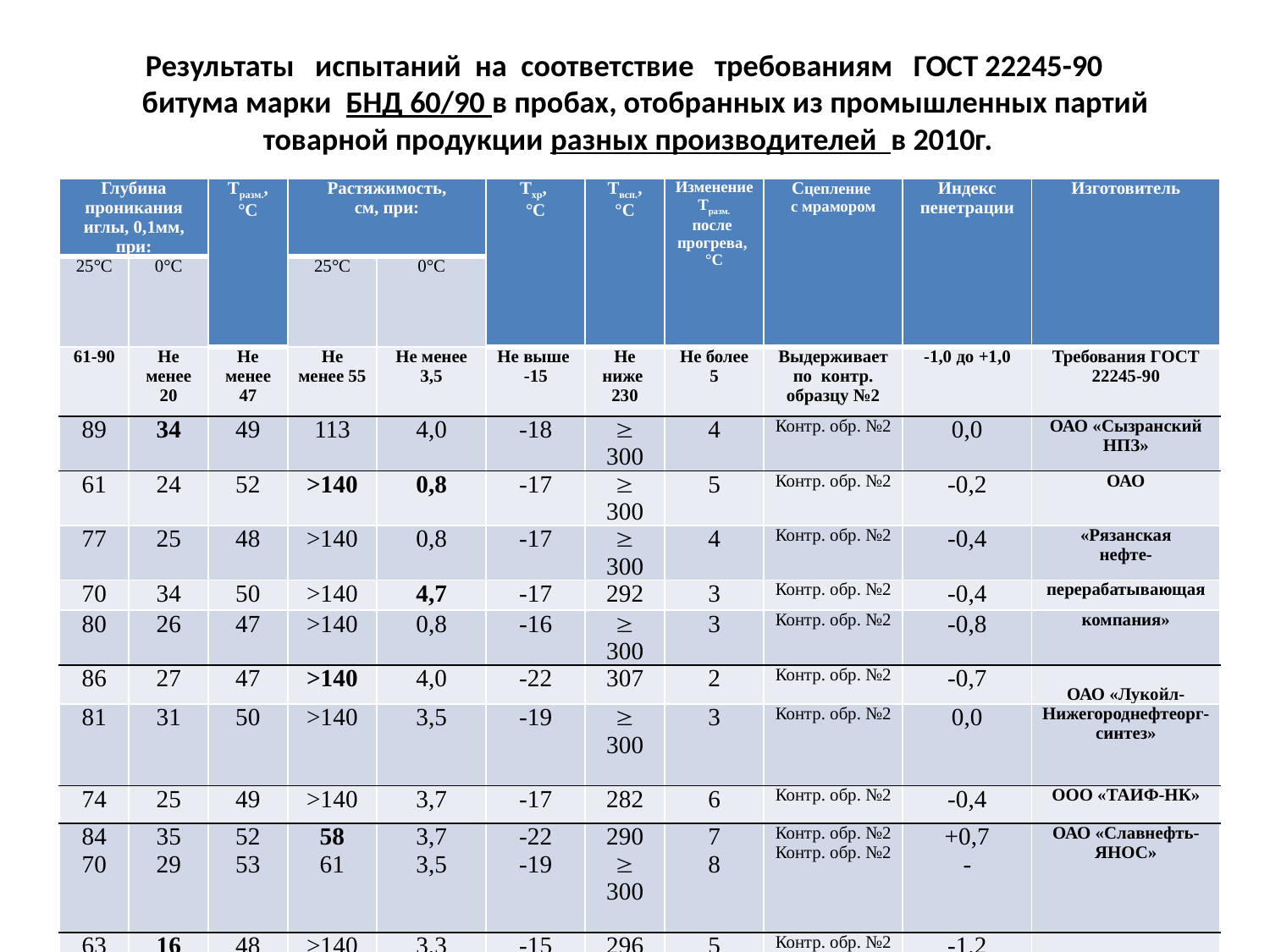

# Результаты   испытаний  на  соответствие   требованиям   ГОСТ 22245-90 битума марки  БНД 60/90 в пробах, отобранных из промышленных партий товарной продукции разных производителей  в 2010г.
| Глубина проникания иглы, 0,1мм, при: |  | Тразм., °С | Растяжимость, см, при: |  | Тхр, °С | Твсп., °С | Изменение Тразм. после прогрева, °С | Сцепление с мрамором | Индекс пенетрации | Изготовитель |
| --- | --- | --- | --- | --- | --- | --- | --- | --- | --- | --- |
| 25°С | 0°С |  | 25°С | 0°С |  |  |  |  |  |  |
| 61-90 | Не менее 20 | Не менее 47 | Не менее 55 | Не менее 3,5 | Не выше -15 | Не ниже 230 | Не более 5 | Выдерживает по контр. образцу №2 | -1,0 до +1,0 | Требования ГОСТ 22245-90 |
| 89 | 34 | 49 | 113 | 4,0 | -18 | ≥ 300 | 4 | Контр. обр. №2 | 0,0 | ОАО «Сызранский НПЗ» |
| 61 | 24 | 52 | >140 | 0,8 | -17 | ≥ 300 | 5 | Контр. обр. №2 | -0,2 | ОАО |
| 77 | 25 | 48 | >140 | 0,8 | -17 | ≥ 300 | 4 | Контр. обр. №2 | -0,4 | «Рязанская нефте- |
| 70 | 34 | 50 | >140 | 4,7 | -17 | 292 | 3 | Контр. обр. №2 | -0,4 | перерабатывающая |
| 80 | 26 | 47 | >140 | 0,8 | -16 | ≥ 300 | 3 | Контр. обр. №2 | -0,8 | компания» |
| 86 | 27 | 47 | >140 | 4,0 | -22 | 307 | 2 | Контр. обр. №2 | -0,7 | ОАО «Лукойл- |
| 81 | 31 | 50 | >140 | 3,5 | -19 | ≥ 300 | 3 | Контр. обр. №2 | 0,0 | Нижегороднефтеорг-синтез» |
| 74 | 25 | 49 | >140 | 3,7 | -17 | 282 | 6 | Контр. обр. №2 | -0,4 | ООО «ТАИФ-НК» |
| 84 70 | 35 29 | 52 53 | 58 61 | 3,7 3,5 | -22 -19 | 290 ≥ 300 | 7 8 | Контр. обр. №2 Контр. обр. №2 | +0,7 - | ОАО «Славнефть-ЯНОС» |
| 63 61 61 | 16 17 17 | 48 46 48 | >140 >140 >140 | 3,3 3,2 3,2 | -15 -15 -17 | 296 291 288 | 5 7 4 | Контр. обр. №2 Контр. обр. №2 Контр. обр. №2 | -1,2 -1,8 -1,3 | ОАО «Новойл» |